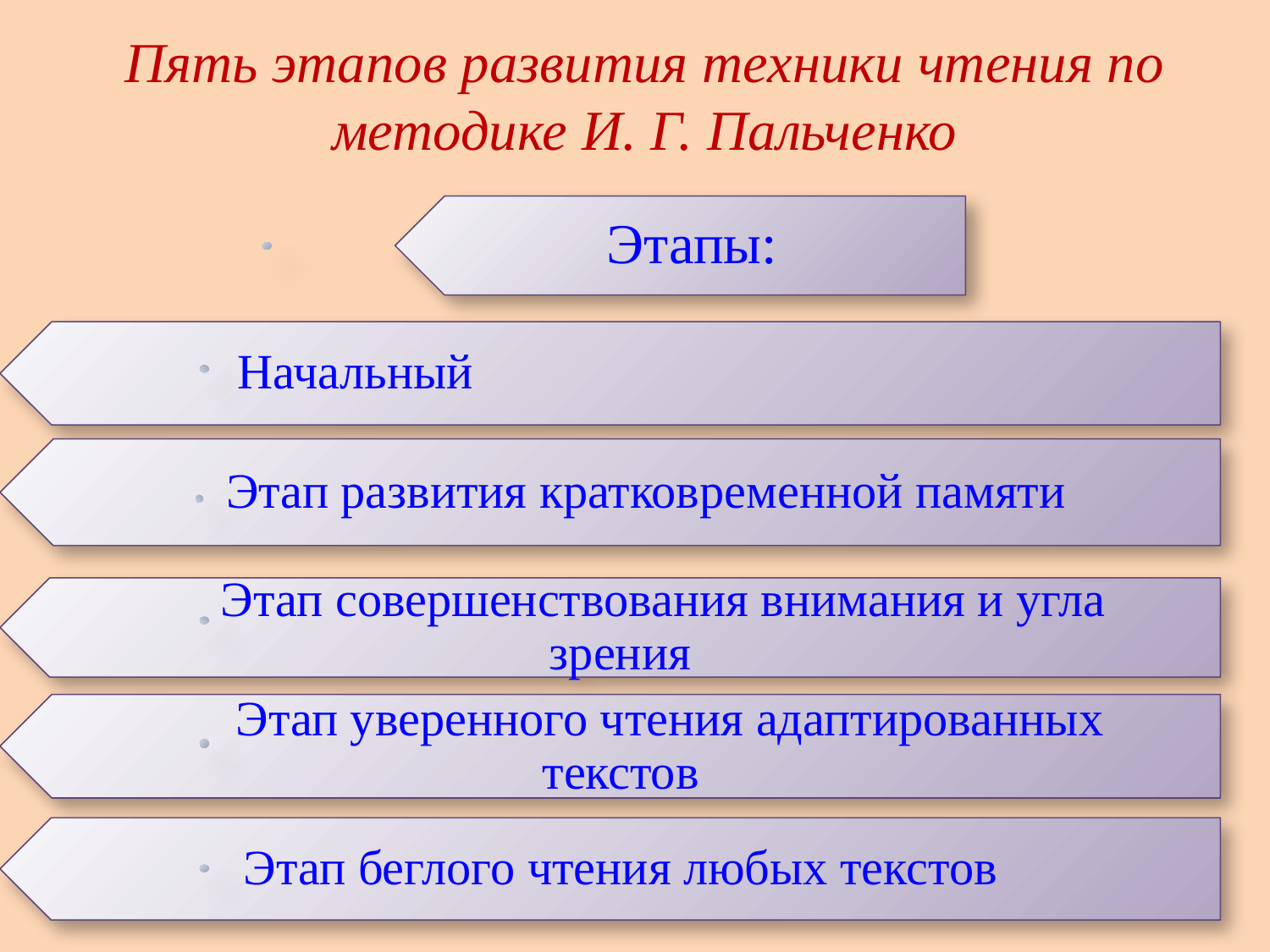

Пять этапов развития техники чтения по методике И. Г. Пальченко
Этапы:
               Начальный
              Этап развития кратковременной памяти
         Этап совершенствования внимания и угла   зрения
        Этап уверенного чтения адаптированных текстов
Этап беглого чтения любых текстов